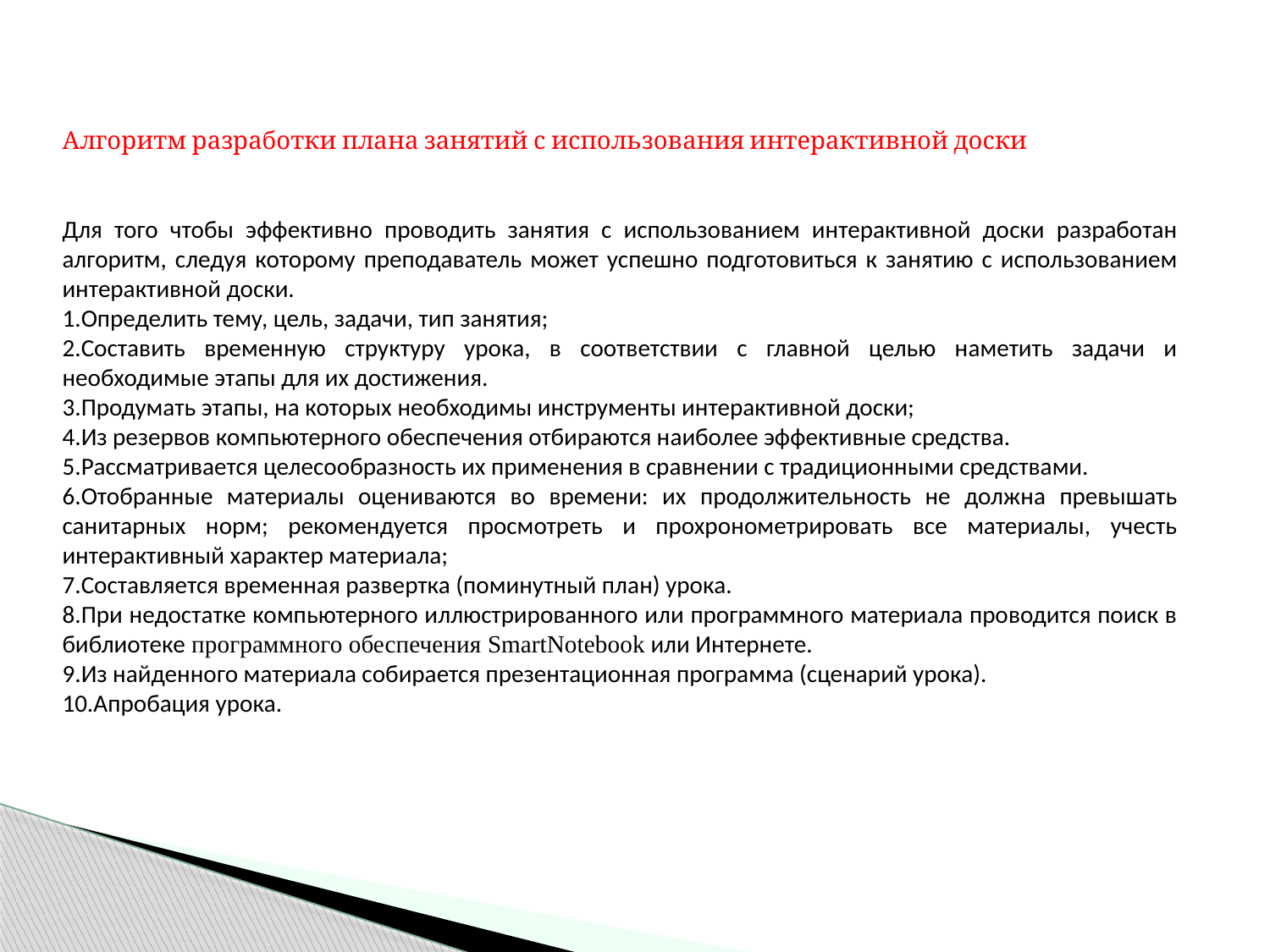

Алгоритм разработки плана занятий с использования интерактивной доски

Для того чтобы эффективно проводить занятия с использованием интерактивной доски разработан алгоритм, следуя которому преподаватель может успешно подготовиться к занятию с использованием интерактивной доски.
1.Определить тему, цель, задачи, тип занятия;
2.Составить временную структуру урока, в соответствии с главной целью наметить задачи и необходимые этапы для их достижения.
3.Продумать этапы, на которых необходимы инструменты интерактивной доски;
4.Из резервов компьютерного обеспечения отбираются наиболее эффективные средства.
5.Рассматривается целесообразность их применения в сравнении с традиционными средствами.
6.Отобранные материалы оцениваются во времени: их продолжительность не должна превышать санитарных норм; рекомендуется просмотреть и прохронометрировать все материалы, учесть интерактивный характер материала;
7.Составляется временная развертка (поминутный план) урока.
8.При недостатке компьютерного иллюстрированного или программного материала проводится поиск в библиотеке программного обеспечения SmartNotebook или Интернете.
9.Из найденного материала собирается презентационная программа (сценарий урока).
10.Апробация урока.